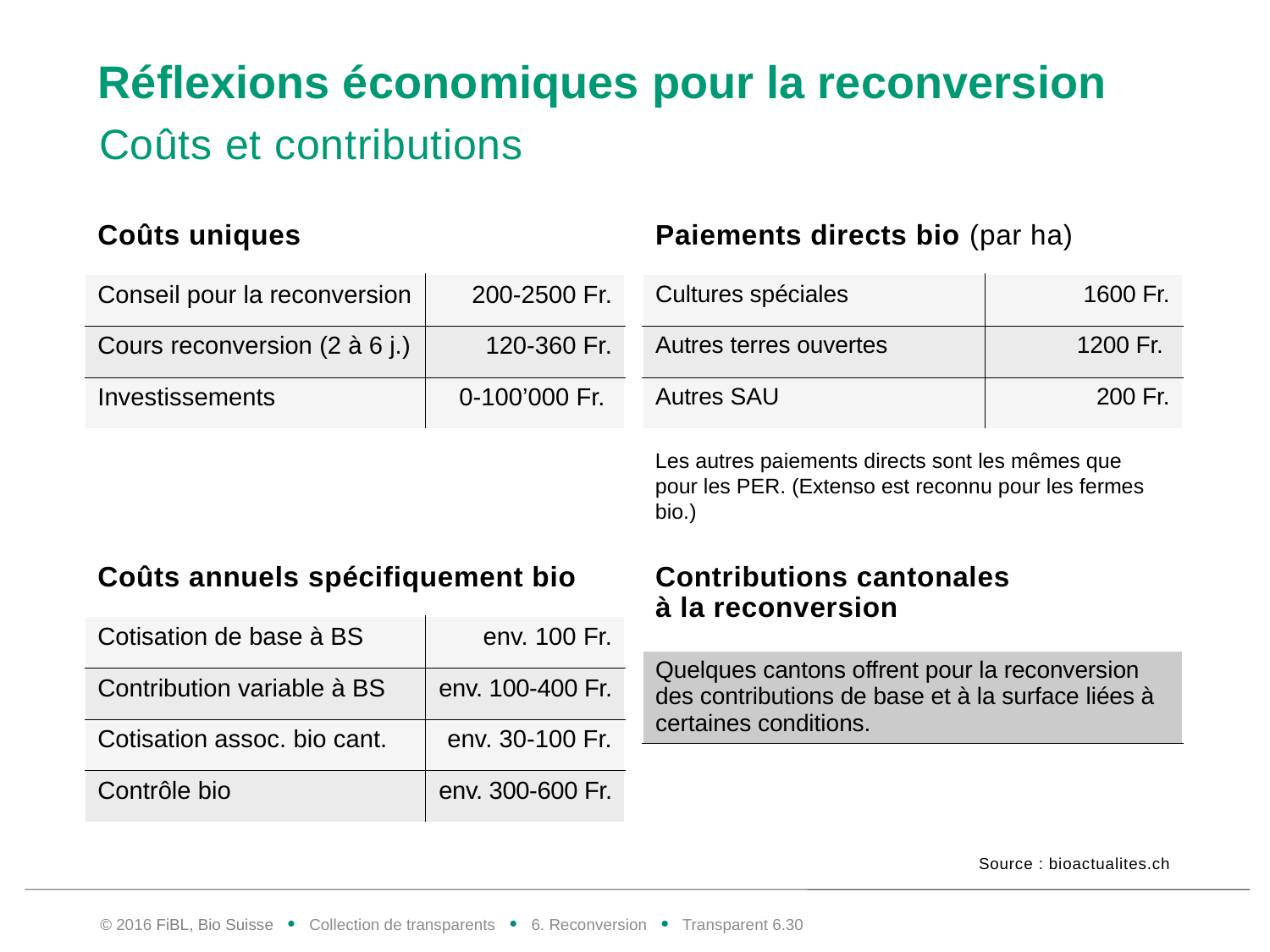

# Réflexions économiques pour la reconversion
Coûts et contributions
Coûts uniques
Paiements directs bio (par ha)
| Conseil pour la reconversion | 200-2500 Fr. |
| --- | --- |
| Cours reconversion (2 à 6 j.) | 120-360 Fr. |
| Investissements | 0-100’000 Fr. |
| Cultures spéciales | 1600 Fr. |
| --- | --- |
| Autres terres ouvertes | 1200 Fr. |
| Autres SAU | 200 Fr. |
Les autres paiements directs sont les mêmes que pour les PER. (Extenso est reconnu pour les fermes bio.)
Coûts annuels spécifiquement bio
Contributions cantonales
à la reconversion
| Cotisation de base à BS | env. 100 Fr. |
| --- | --- |
| Contribution variable à BS | env. 100-400 Fr. |
| Cotisation assoc. bio cant. | env. 30-100 Fr. |
| Contrôle bio | env. 300-600 Fr. |
| Quelques cantons offrent pour la reconversion des contributions de base et à la surface liées à certaines conditions. |
| --- |
Source : bioactualites.ch
© 2016 FiBL, Bio Suisse   •   Collection de transparents   •   6. Reconversion   •   Transparent 6.30